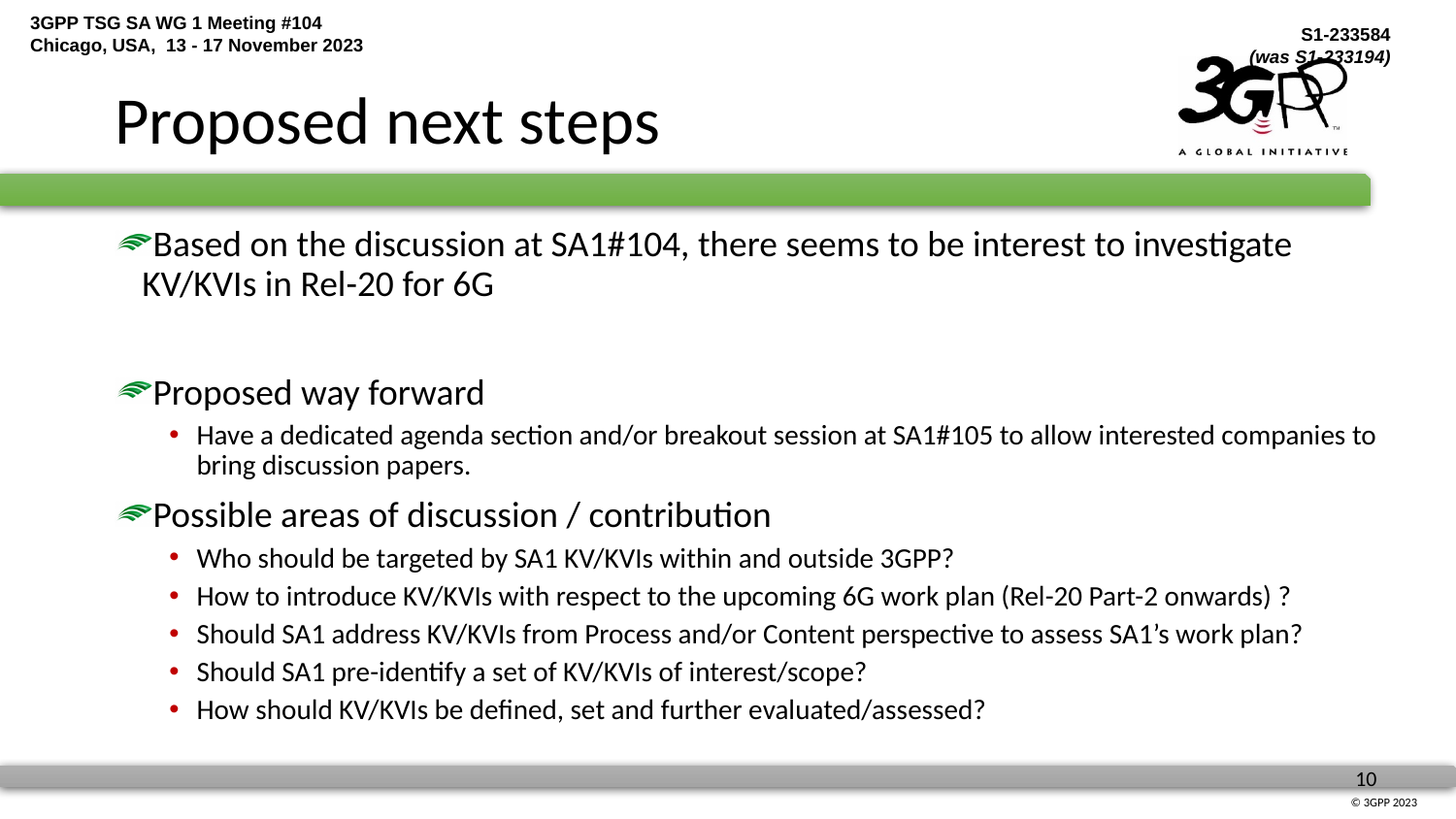

# Proposed next steps
Based on the discussion at SA1#104, there seems to be interest to investigate KV/KVIs in Rel-20 for 6G

Proposed way forward
Have a dedicated agenda section and/or breakout session at SA1#105 to allow interested companies to bring discussion papers.
Possible areas of discussion / contribution
Who should be targeted by SA1 KV/KVIs within and outside 3GPP?
How to introduce KV/KVIs with respect to the upcoming 6G work plan (Rel-20 Part-2 onwards) ?
Should SA1 address KV/KVIs from Process and/or Content perspective to assess SA1’s work plan?
Should SA1 pre-identify a set of KV/KVIs of interest/scope?
How should KV/KVIs be defined, set and further evaluated/assessed?